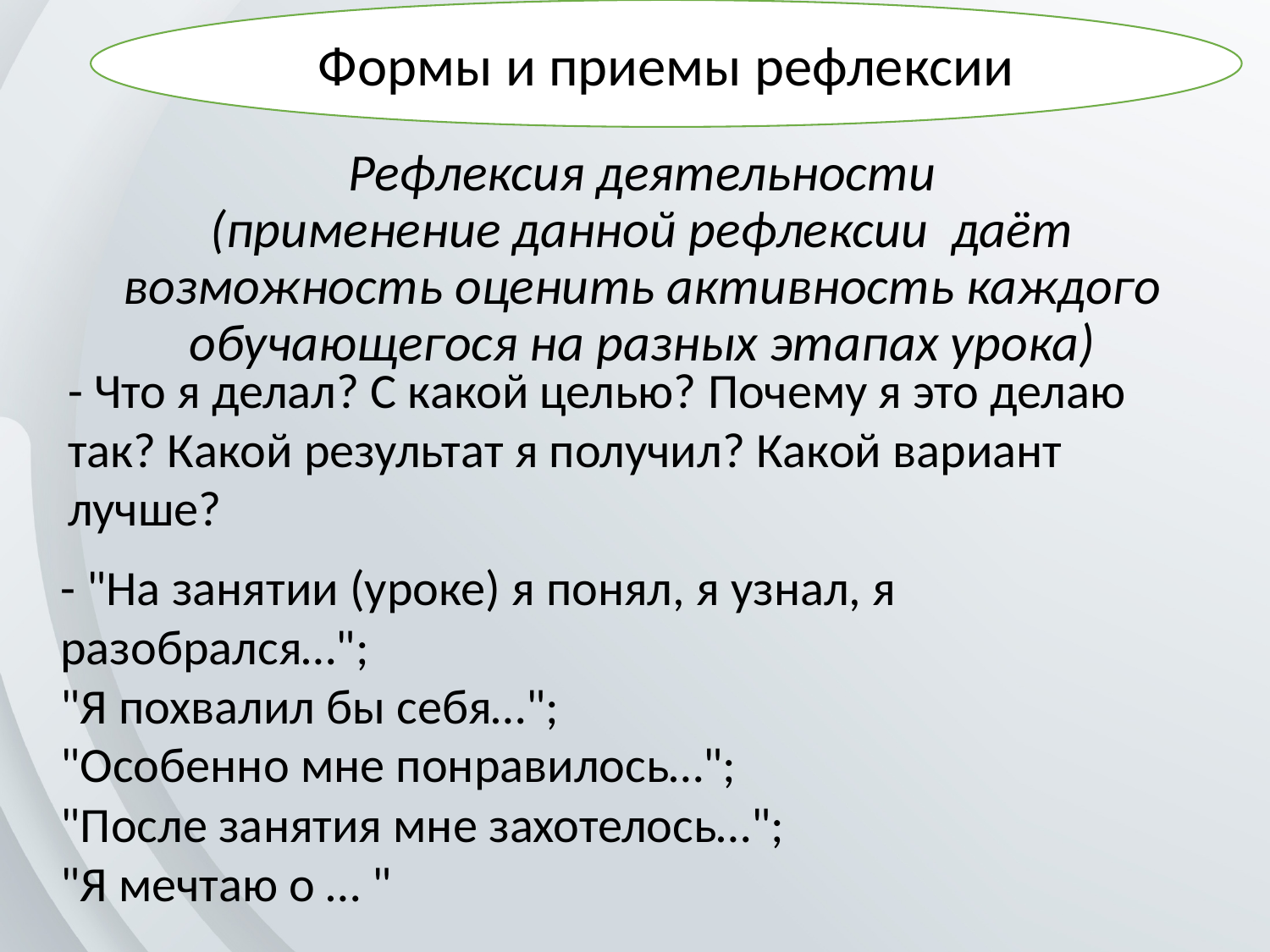

Формы и приемы рефлексии

# Рефлексия деятельности (применение данной рефлексии  даёт возможность оценить активность каждого обучающегося на разных этапах урока)
- Что я делал? С какой целью? Почему я это делаю так? Какой результат я получил? Какой вариант лучше?
- "На занятии (уроке) я понял, я узнал, я разобрался…";
"Я похвалил бы себя…";
"Особенно мне понравилось…";
"После занятия мне захотелось…";
"Я мечтаю о … "